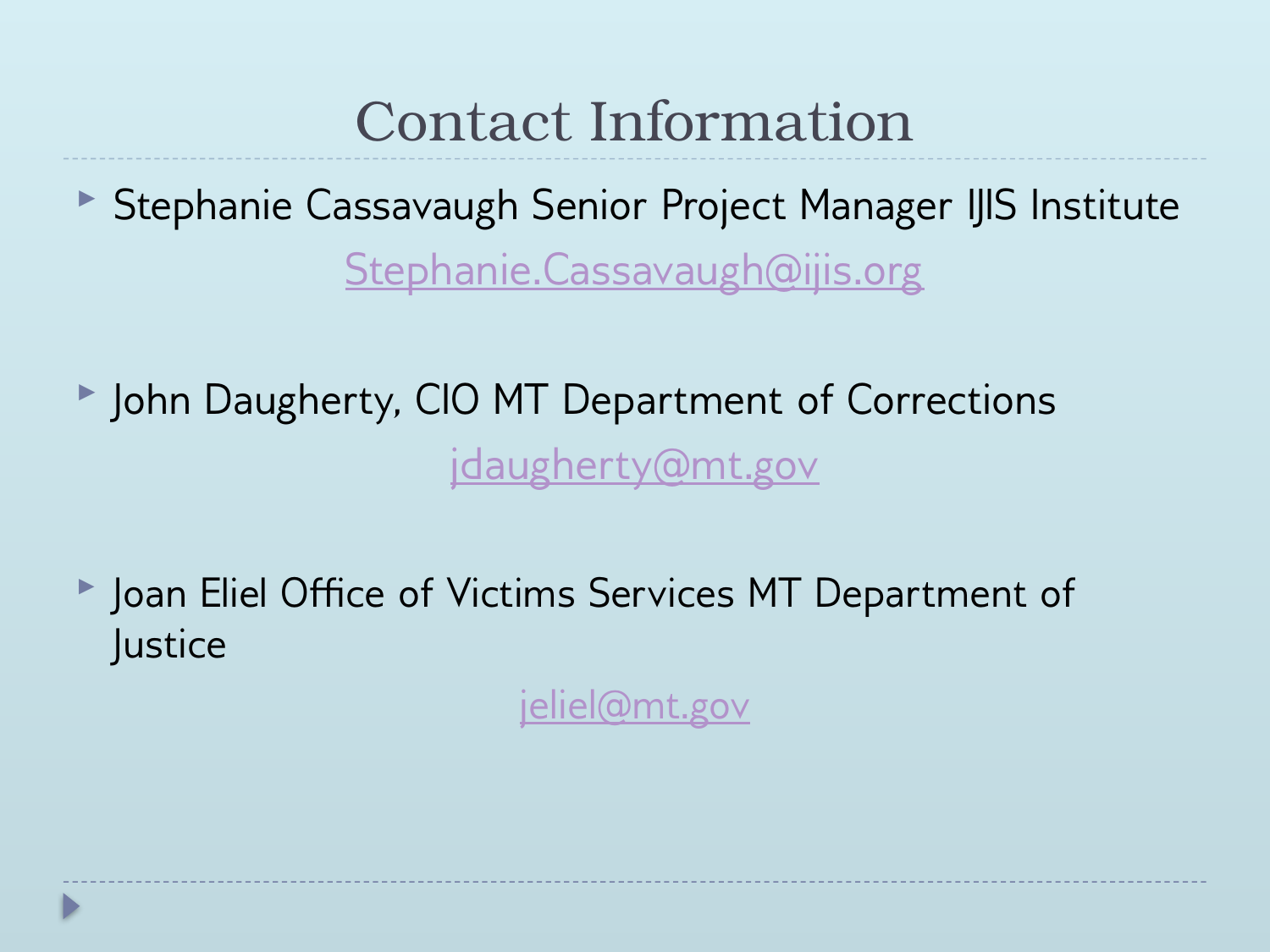

# Contact Information
Stephanie Cassavaugh Senior Project Manager IJIS Institute
Stephanie.Cassavaugh@ijis.org

John Daugherty, CIO MT Department of Corrections
jdaugherty@mt.gov

Joan Eliel Office of Victims Services MT Department of Justice
jeliel@mt.gov